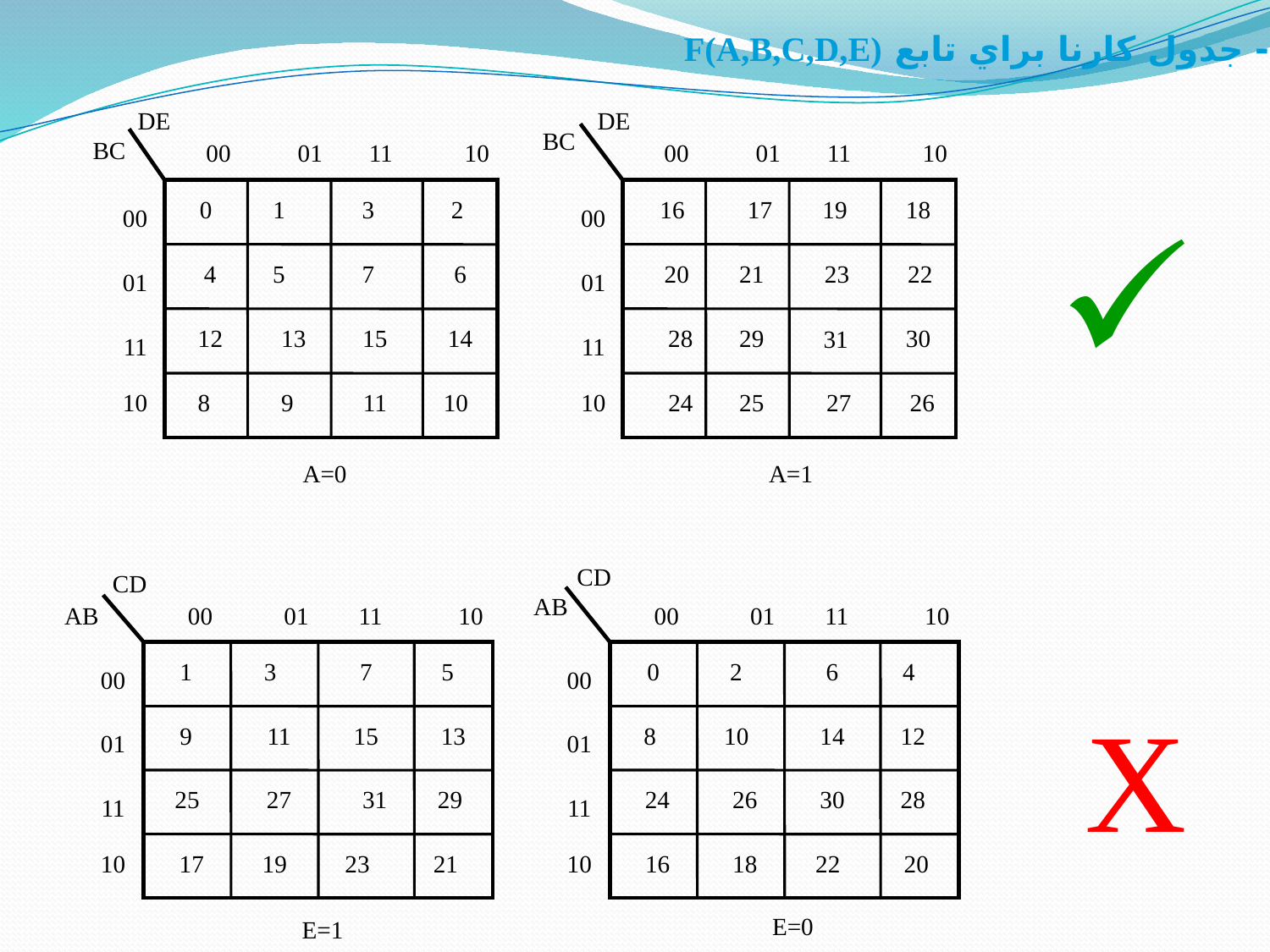

# - جدول کارنا براي تابع F(A,B,C,D,E)
DE
DE
BC

BC

00
01
11
10
00
01
11
10

2
0
1
3
16
17
19
18
00
00

4
5
7
6
20
21
23
22
01
01

12
13
15
14
28
29
30
31
11
11

27
10
8
9
11
10
10
24
25
26
A=0
A=1

CD
CD
AB

AB
00
01
11
10
00
01
11
10

1
3
7
5
0
2
6
4
00
00

9
11
15
13
8
10
14
12
01
01

25
27
31
29
24
26
30
28
11
11

10
17
19
23
21
10
16
18
22
20
E=0
E=1